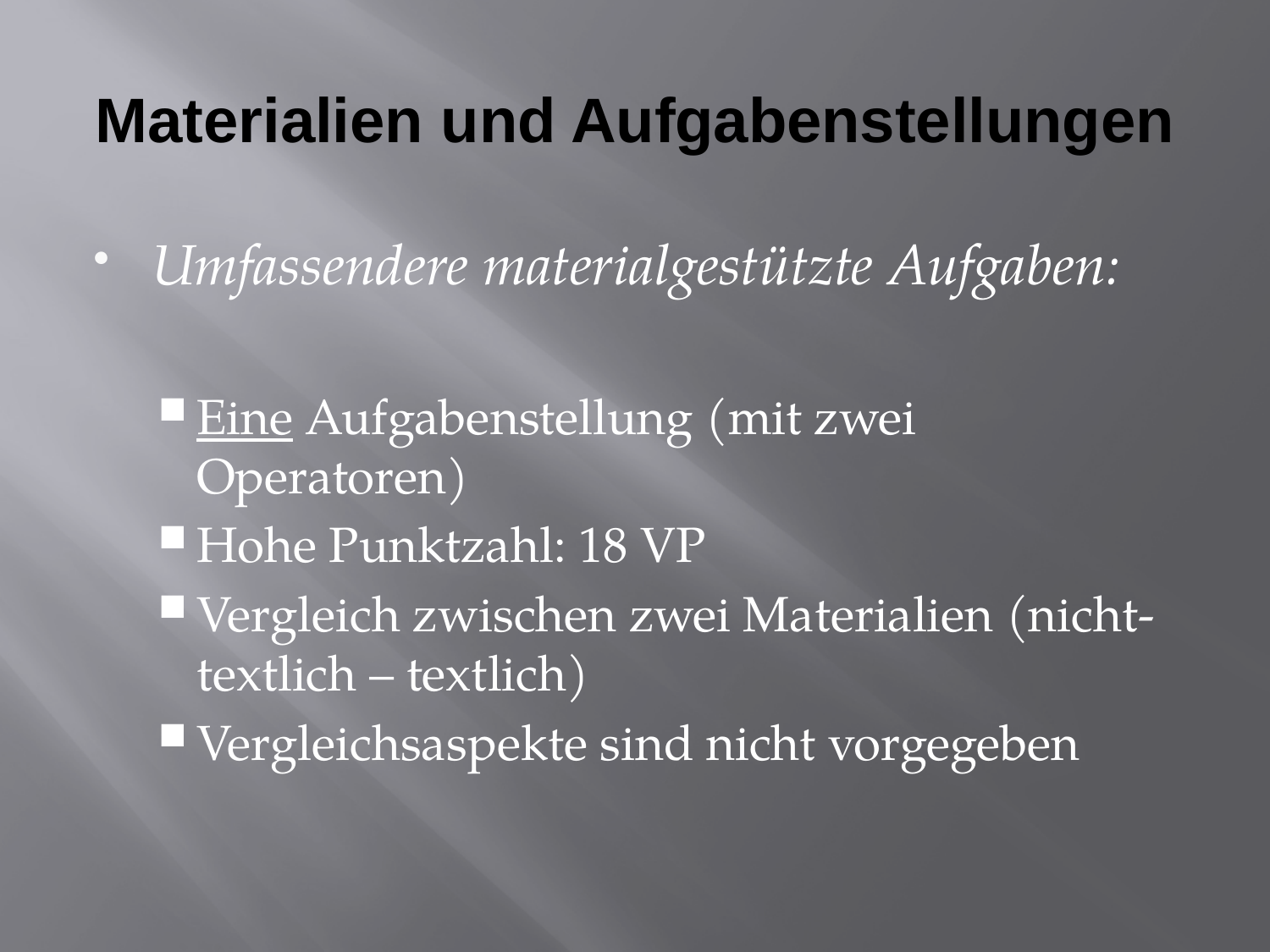

# Materialien und Aufgabenstellungen
Umfassendere materialgestützte Aufgaben:

Eine Aufgabenstellung (mit zwei Operatoren)
Hohe Punktzahl: 18 VP
Vergleich zwischen zwei Materialien (nicht-textlich – textlich)
Vergleichsaspekte sind nicht vorgegeben